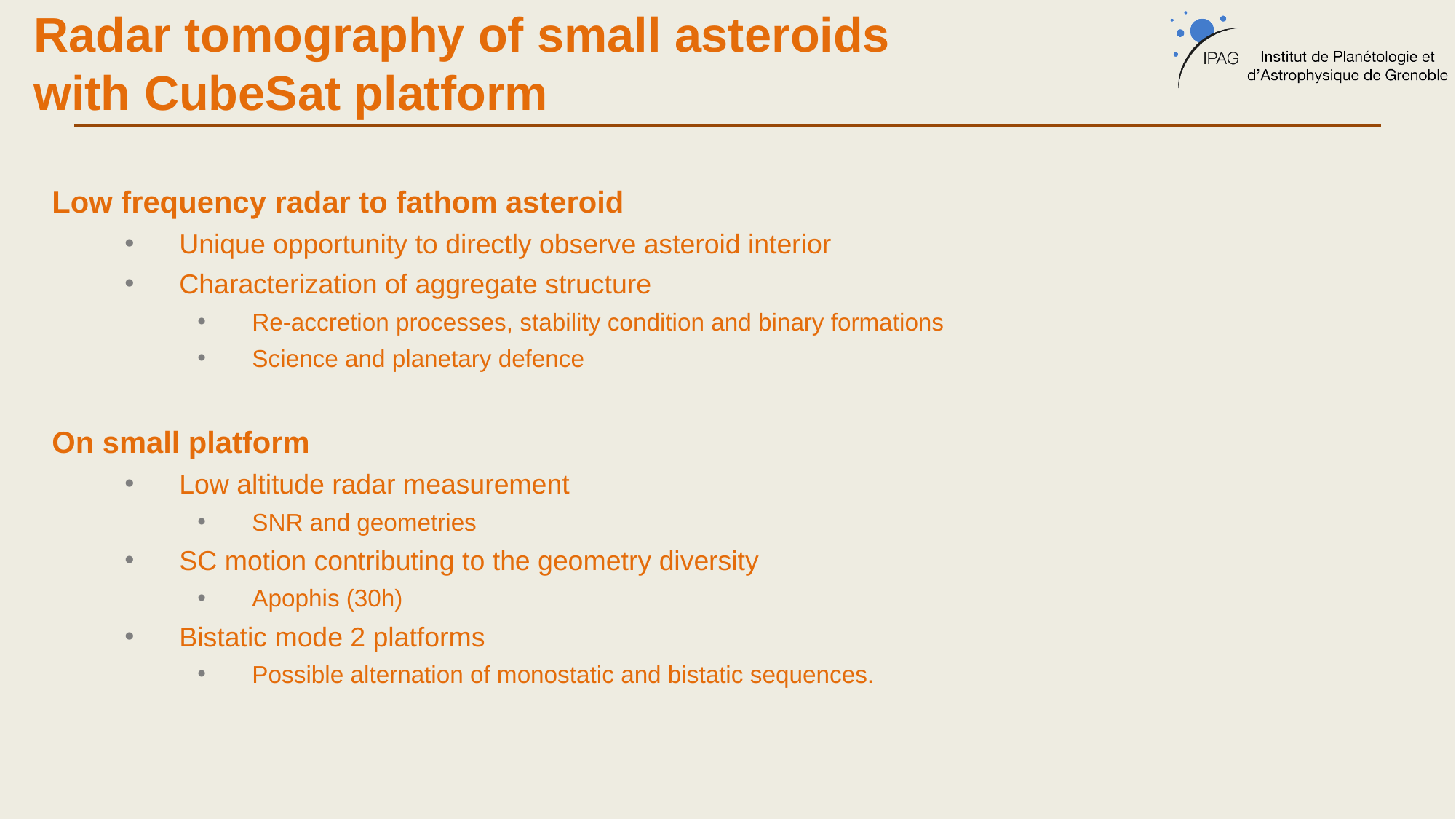

# Radar tomography of small asteroids with CubeSat platform
Low frequency radar to fathom asteroid
Unique opportunity to directly observe asteroid interior
Characterization of aggregate structure
Re-accretion processes, stability condition and binary formations
Science and planetary defence

On small platform
Low altitude radar measurement
SNR and geometries
SC motion contributing to the geometry diversity
Apophis (30h)
Bistatic mode 2 platforms
Possible alternation of monostatic and bistatic sequences.